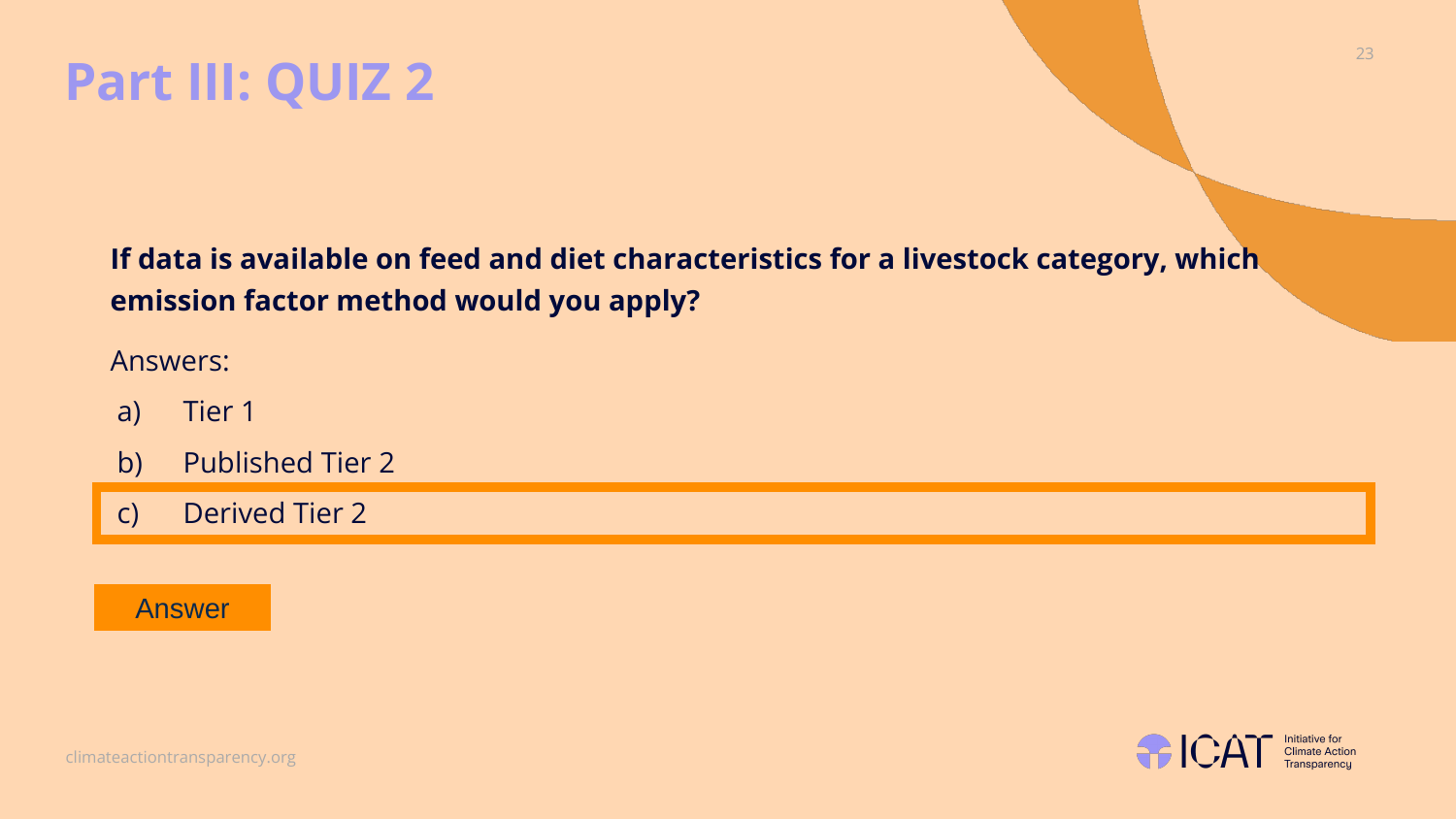

# Part III: QUIZ 2
If data is available on feed and diet characteristics for a livestock category, which emission factor method would you apply?
Answers:
Tier 1
Published Tier 2
Derived Tier 2

Answer